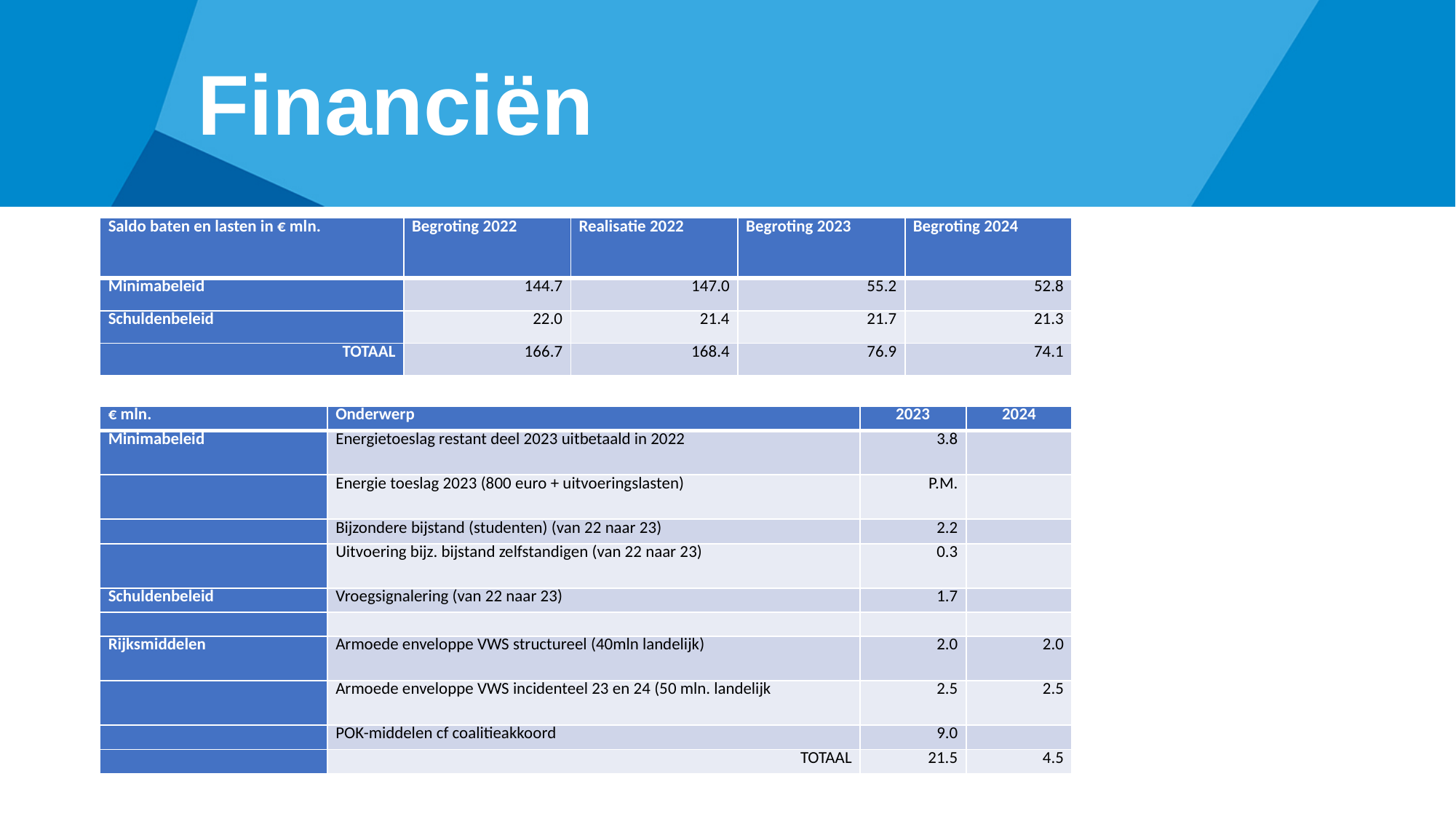

# Financiën
| Saldo baten en lasten in € mln. | Begroting 2022 | Realisatie 2022 | Begroting 2023 | Begroting 2024 |
| --- | --- | --- | --- | --- |
| Minimabeleid | 144.7 | 147.0 | 55.2 | 52.8 |
| Schuldenbeleid | 22.0 | 21.4 | 21.7 | 21.3 |
| TOTAAL | 166.7 | 168.4 | 76.9 | 74.1 |
| € mln. | Onderwerp | 2023 | 2024 |
| --- | --- | --- | --- |
| Minimabeleid | Energietoeslag restant deel 2023 uitbetaald in 2022 | 3.8 |  |
|  | Energie toeslag 2023 (800 euro + uitvoeringslasten) | P.M. |  |
|  | Bijzondere bijstand (studenten) (van 22 naar 23) | 2.2 |  |
|  | Uitvoering bijz. bijstand zelfstandigen (van 22 naar 23) | 0.3 |  |
| Schuldenbeleid | Vroegsignalering (van 22 naar 23) | 1.7 |  |
|  |  |  |  |
| Rijksmiddelen | Armoede enveloppe VWS structureel (40mln landelijk) | 2.0 | 2.0 |
|  | Armoede enveloppe VWS incidenteel 23 en 24 (50 mln. landelijk | 2.5 | 2.5 |
|  | POK-middelen cf coalitieakkoord | 9.0 |  |
|  | TOTAAL | 21.5 | 4.5 |